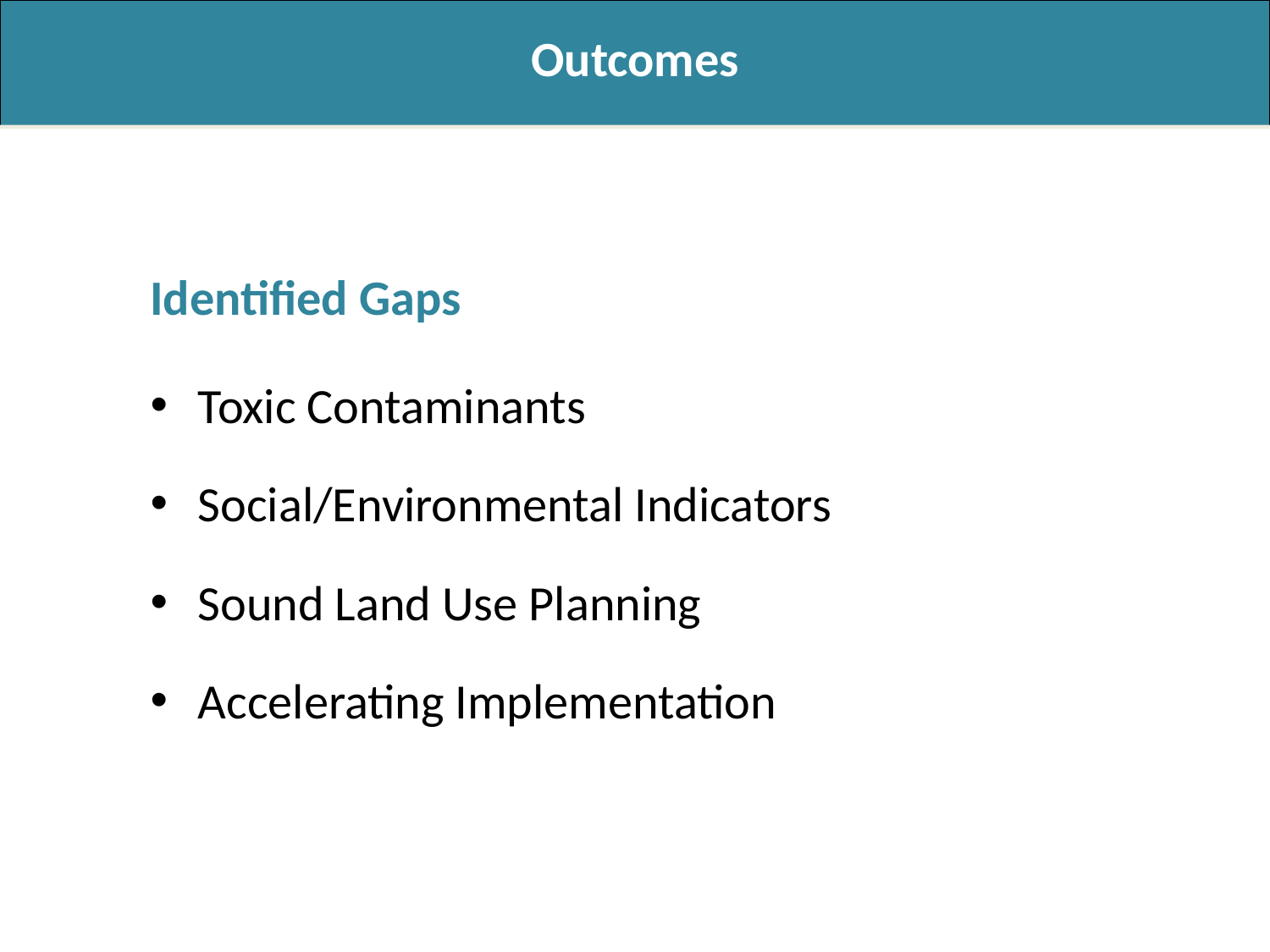

Outcomes

Identified Gaps

Toxic Contaminants

Social/Environmental Indicators

Sound Land Use Planning

Accelerating Implementation